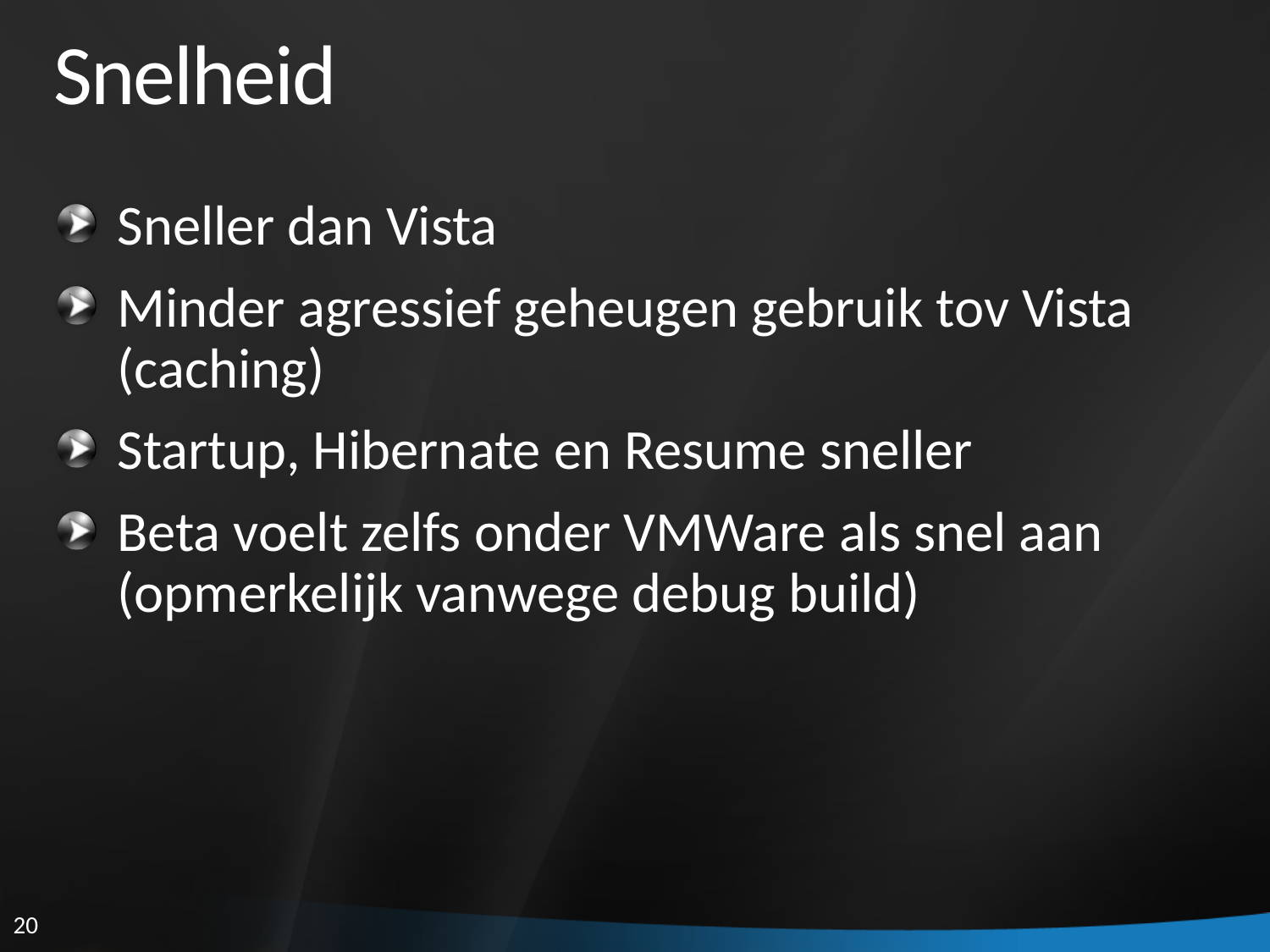

# Snelheid
Sneller dan Vista
Minder agressief geheugen gebruik tov Vista (caching)
Startup, Hibernate en Resume sneller
Beta voelt zelfs onder VMWare als snel aan (opmerkelijk vanwege debug build)